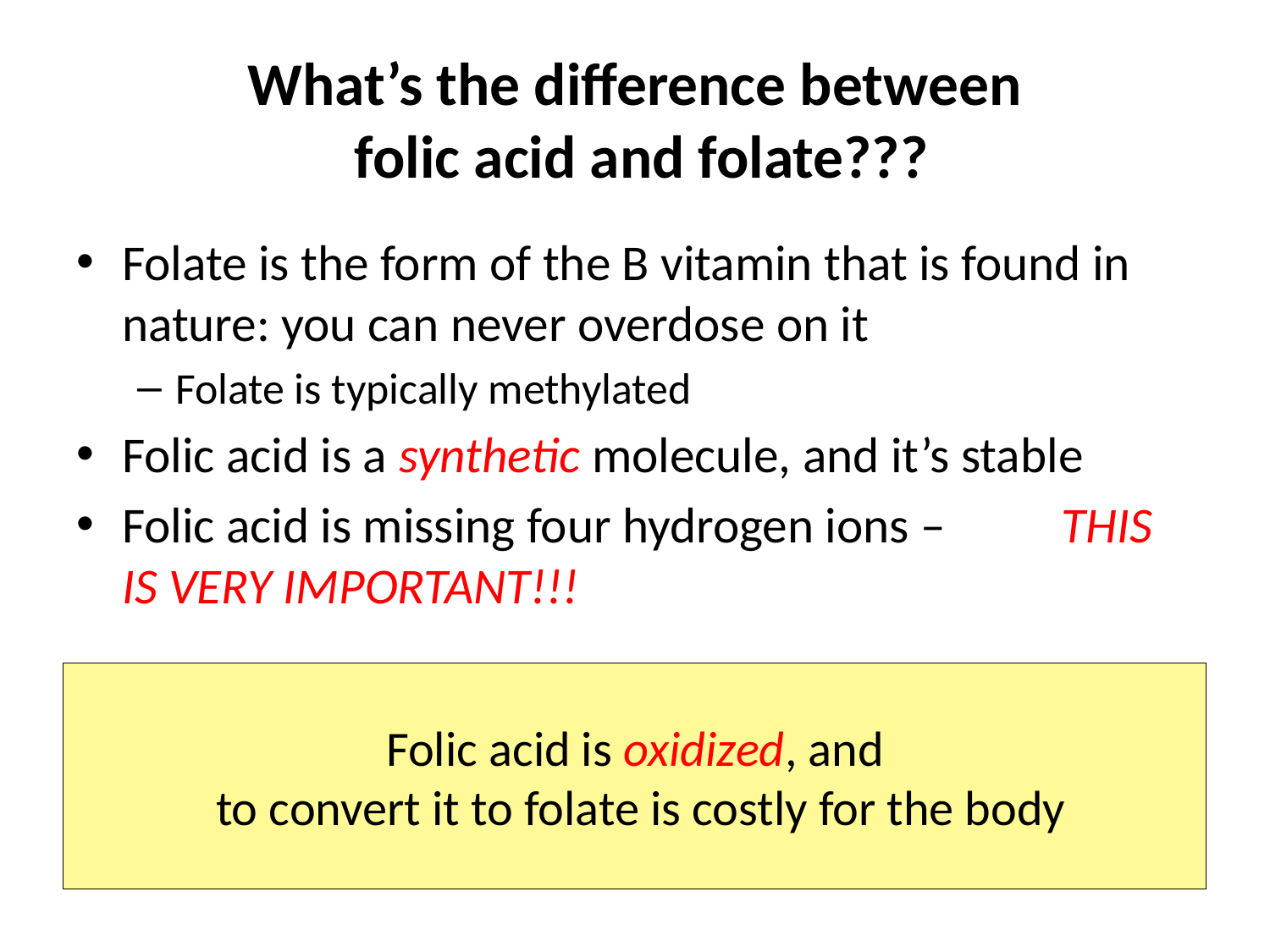

# What’s the difference between folic acid and folate???
Folate is the form of the B vitamin that is found in nature: you can never overdose on it
Folate is typically methylated
Folic acid is a synthetic molecule, and it’s stable
Folic acid is missing four hydrogen ions –          THIS IS VERY IMPORTANT!!!
Folic acid is oxidized, and
 to convert it to folate is costly for the body